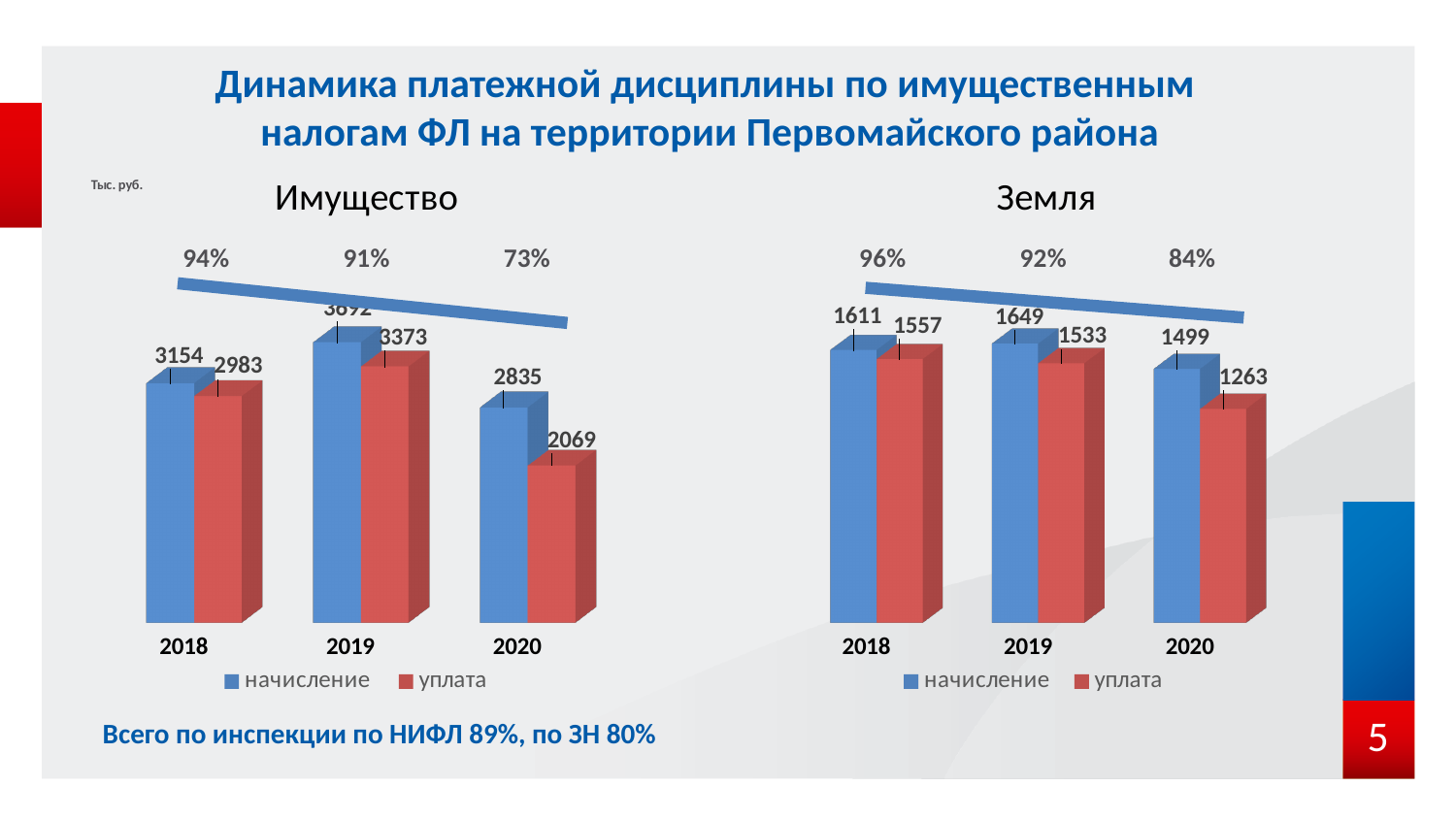

# Динамика платежной дисциплины по имущественным налогам ФЛ на территории Первомайского района

[unsupported chart]

[unsupported chart]

Всего по инспекции по НИФЛ 89%, по ЗН 80%
5